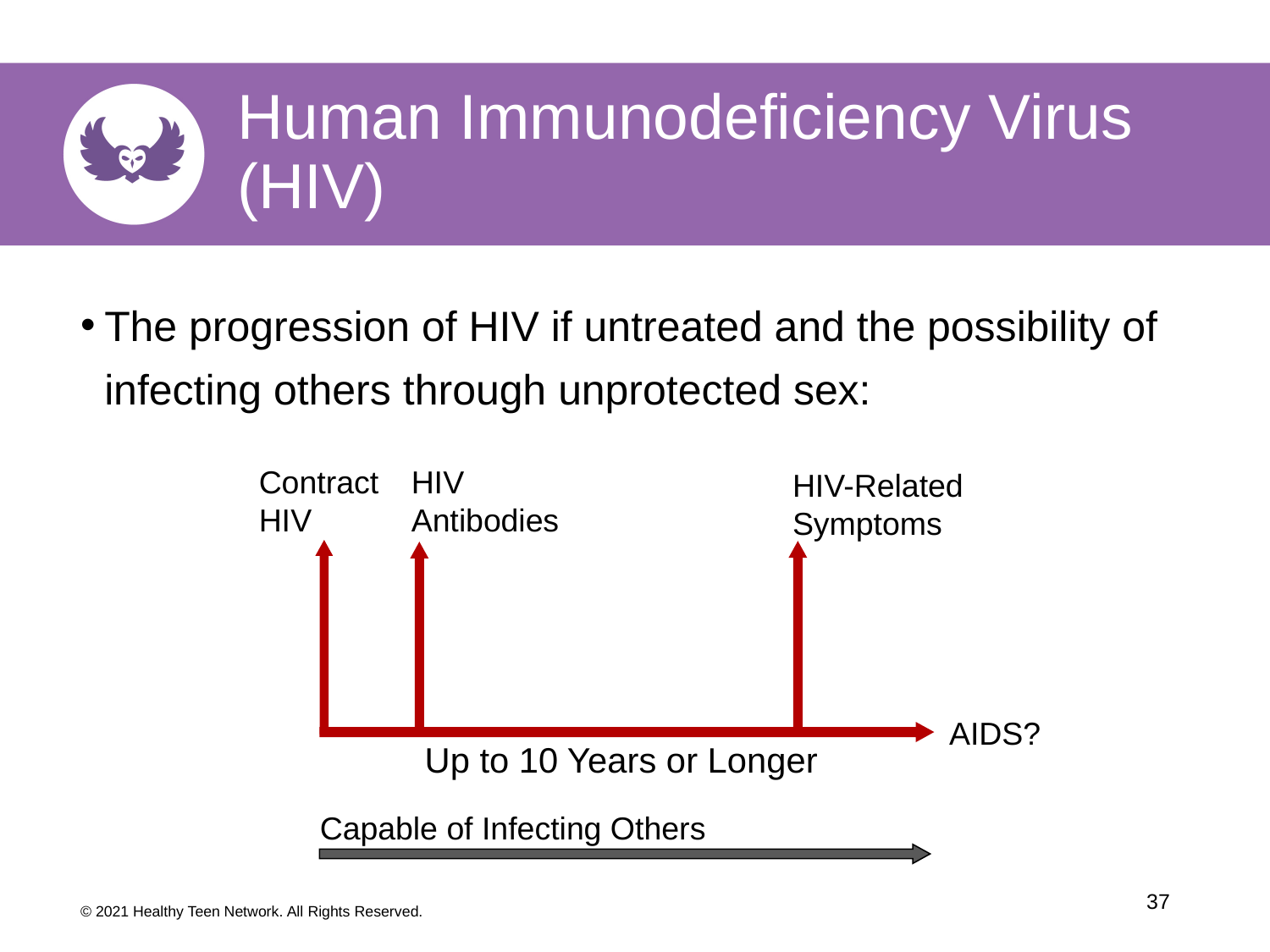

Human Immunodeficiency Virus (HIV)
The progression of HIV if untreated and the possibility of infecting others through unprotected sex:

Contract HIV
HIV
Antibodies
HIV-Related Symptoms

AIDS?
Up to 10 Years or Longer
Capable of Infecting Others